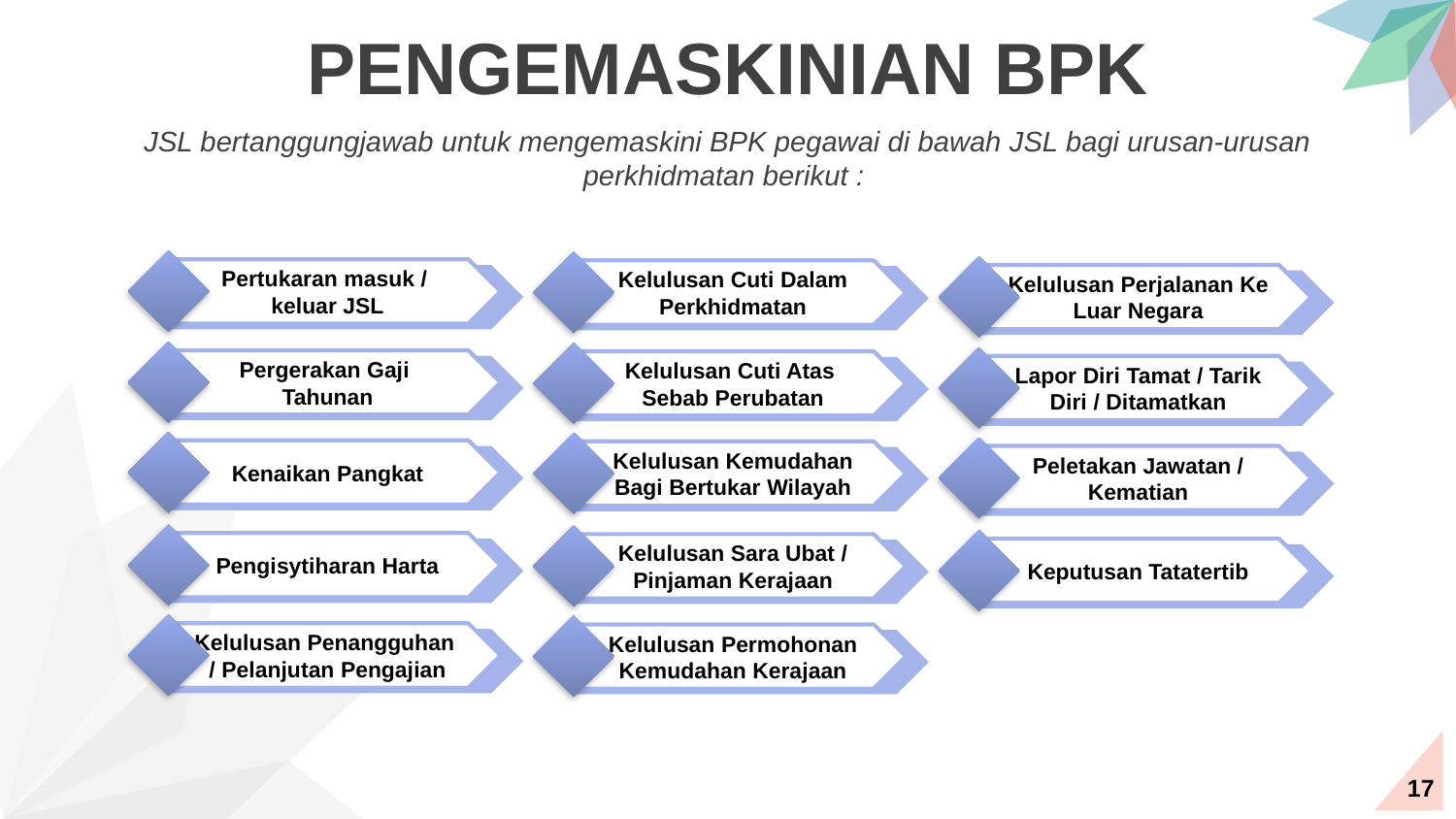

PENGEMASKINIAN BPK
JSL bertanggungjawab untuk mengemaskini BPK pegawai di bawah JSL bagi urusan-urusan
perkhidmatan berikut :

Pertukaran masuk /
keluar JSL

Kelulusan Cuti Dalam Perkhidmatan

Kelulusan Perjalanan Ke Luar Negara

Pergerakan Gaji
Tahunan

Kelulusan Cuti Atas
Sebab Perubatan

Lapor Diri Tamat / Tarik Diri / Ditamatkan

Kenaikan Pangkat

Kelulusan Kemudahan
Bagi Bertukar Wilayah

Peletakan Jawatan / Kematian

Pengisytiharan Harta

Kelulusan Sara Ubat / Pinjaman Kerajaan

Keputusan Tatatertib

Kelulusan Penangguhan
/ Pelanjutan Pengajian

Kelulusan Permohonan Kemudahan Kerajaan

17